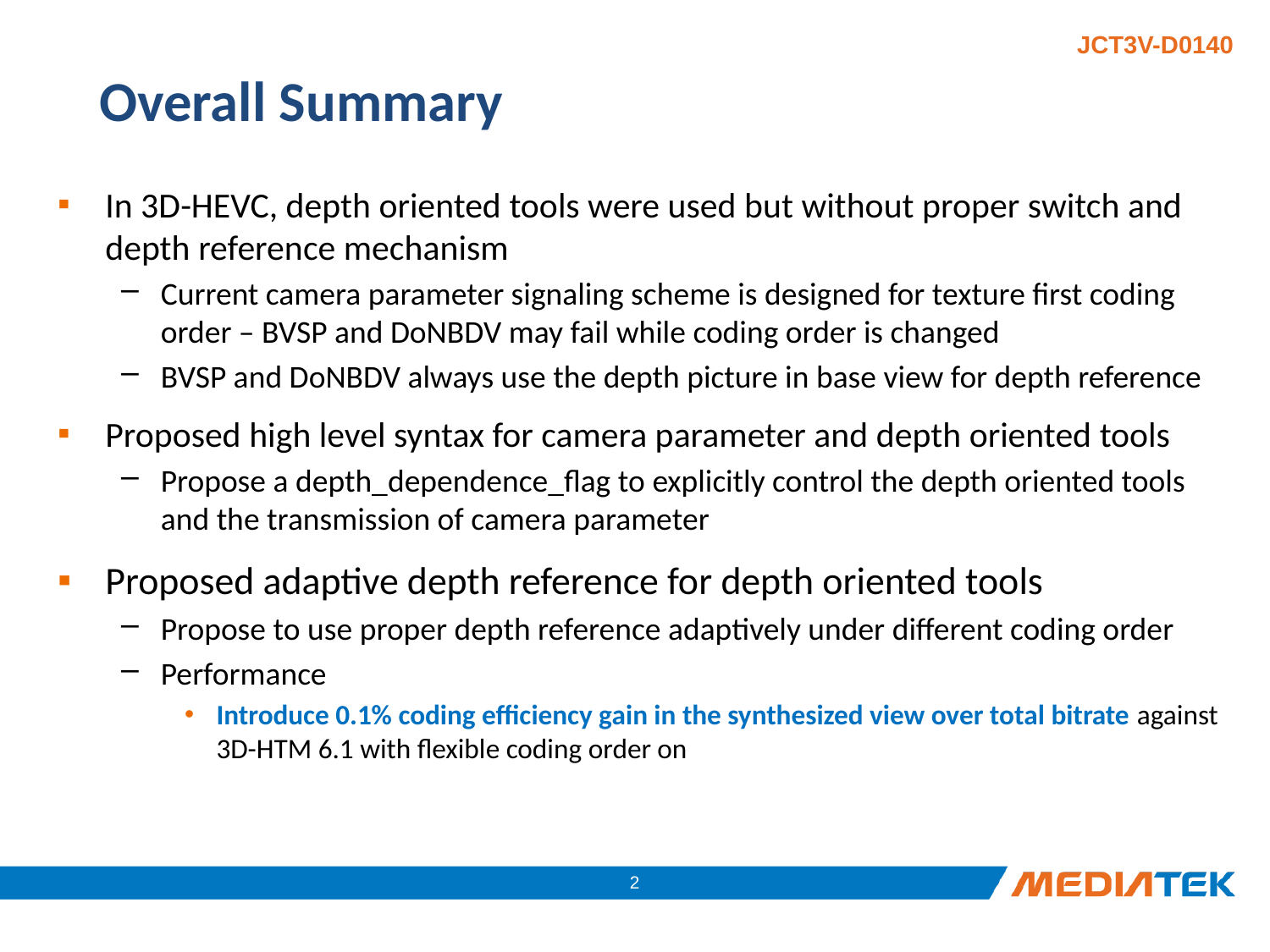

# Overall Summary
In 3D-HEVC, depth oriented tools were used but without proper switch and depth reference mechanism
Current camera parameter signaling scheme is designed for texture first coding order – BVSP and DoNBDV may fail while coding order is changed
BVSP and DoNBDV always use the depth picture in base view for depth reference
Proposed high level syntax for camera parameter and depth oriented tools
Propose a depth_dependence_flag to explicitly control the depth oriented tools and the transmission of camera parameter
Proposed adaptive depth reference for depth oriented tools
Propose to use proper depth reference adaptively under different coding order
Performance
Introduce 0.1% coding efficiency gain in the synthesized view over total bitrate against 3D-HTM 6.1 with flexible coding order on
2